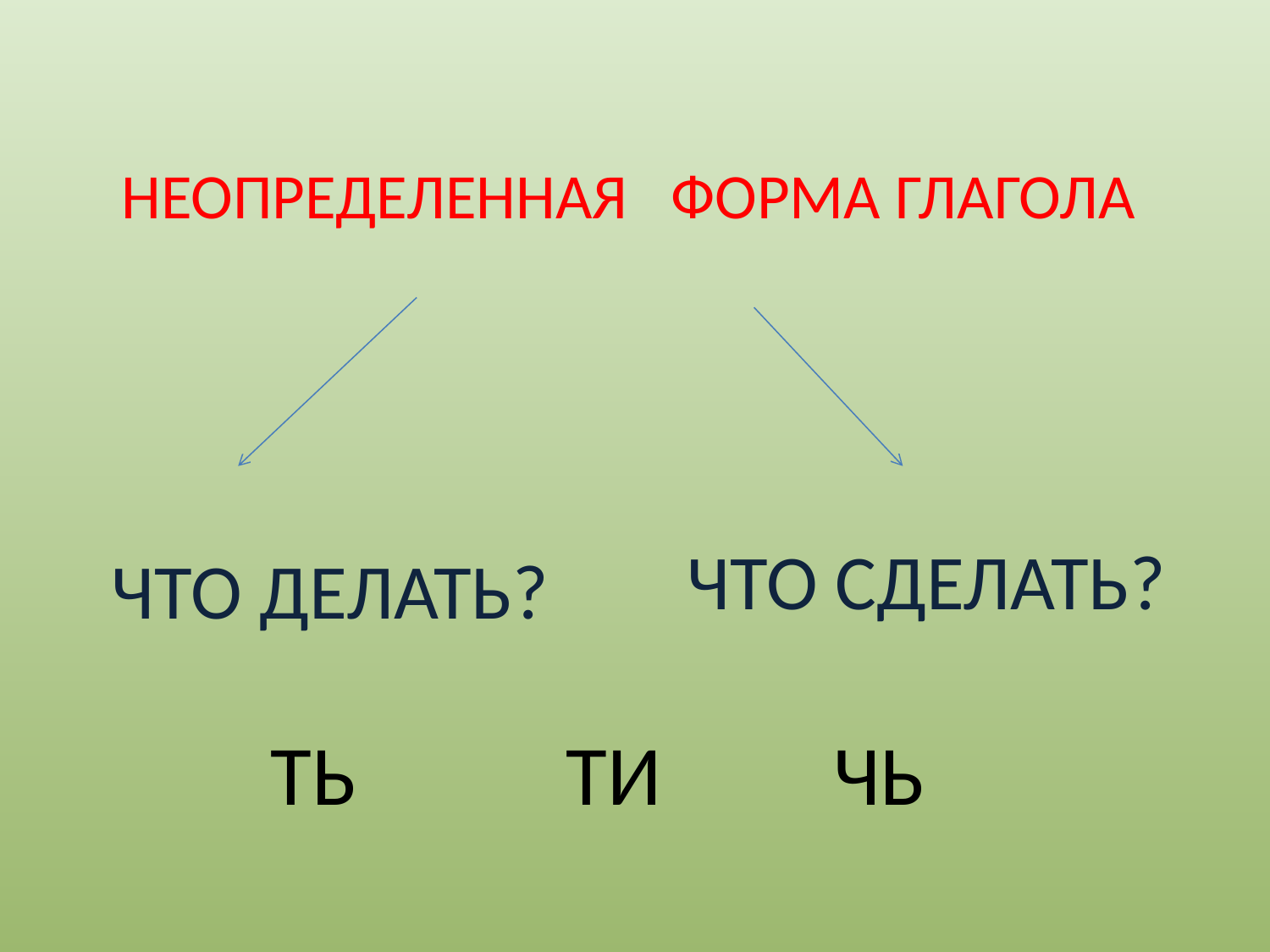

НЕОПРЕДЕЛЕННАЯ   ФОРМА ГЛАГОЛА
ЧТО СДЕЛАТЬ?
ЧТО ДЕЛАТЬ?
ТЬ           ТИ         ЧЬ